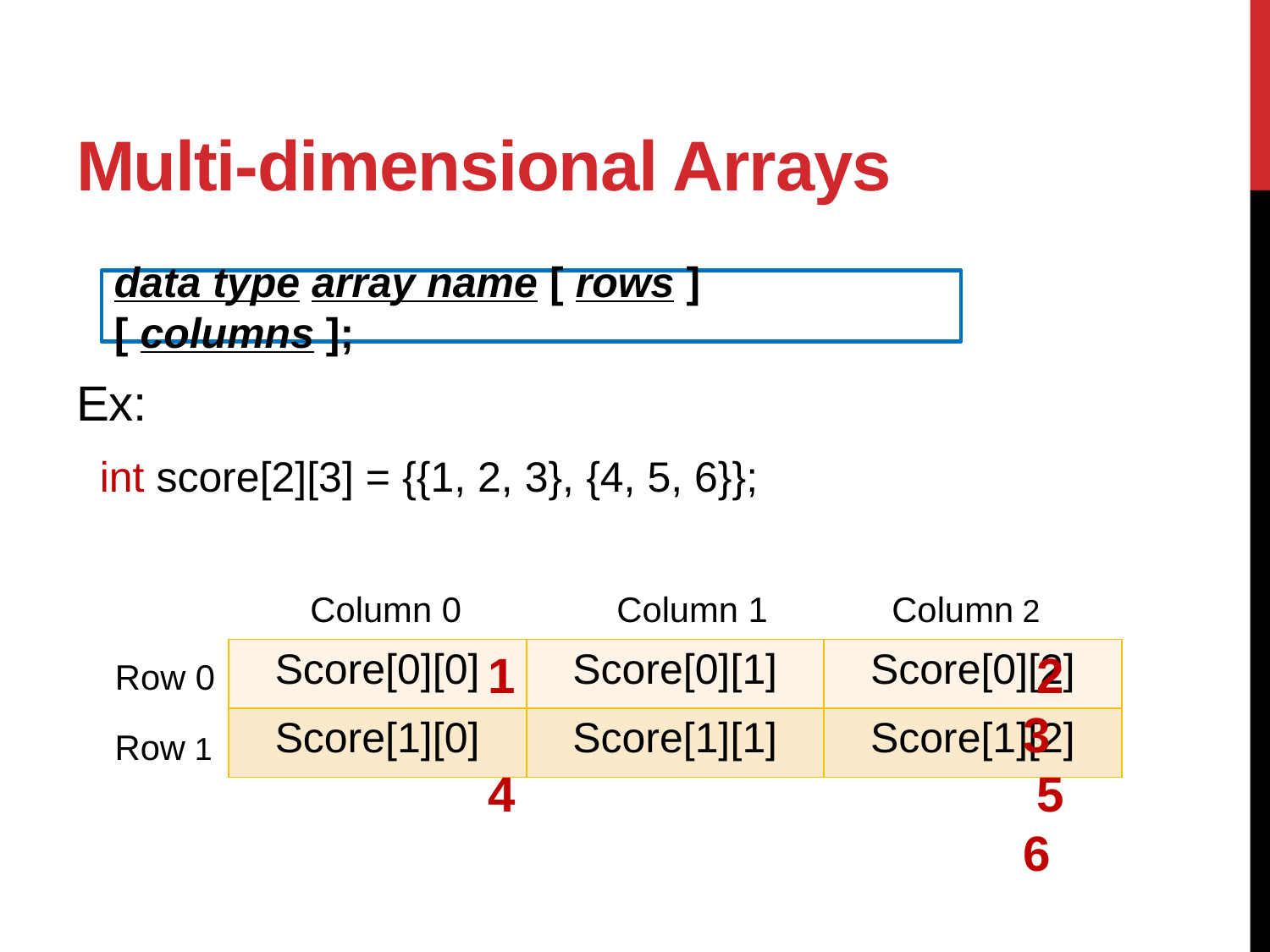

# Multi-dimensional Arrays
data type array name [ rows ] [ columns ];

Ex:
  int score[2][3] = {{1, 2, 3}, {4, 5, 6}};
Column 0
Column 2
Column 1
1				   2				  3
4				   5				  6
Row 0
Row 1
| Score[0][0] | Score[0][1] | Score[0][2] |
| --- | --- | --- |
| Score[1][0] | Score[1][1] | Score[1][2] |